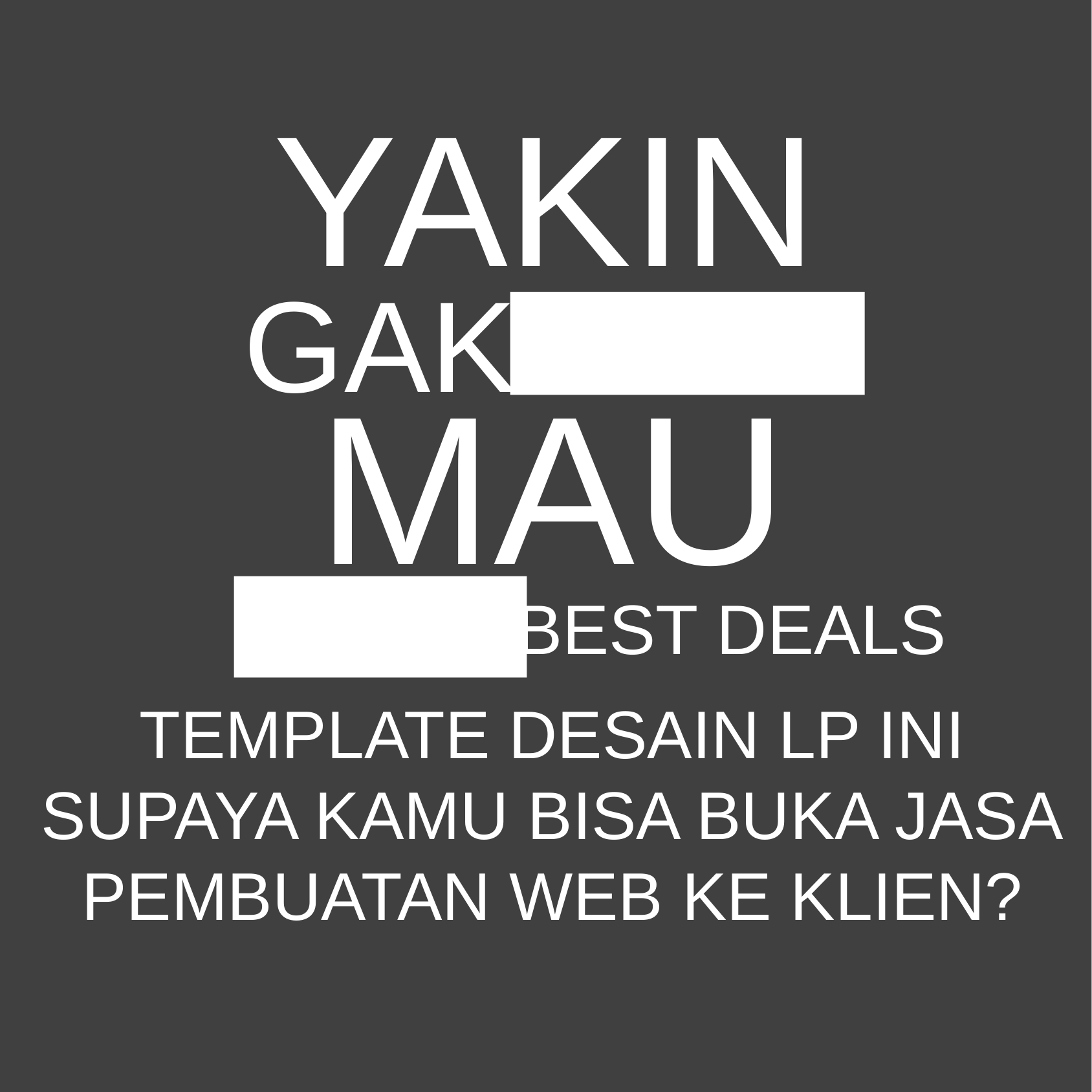

YAKIN
GAK

MAU

BEST DEALS
TEMPLATE DESAIN LP INI
SUPAYA KAMU BISA BUKA JASA
PEMBUATAN WEB KE KLIEN?